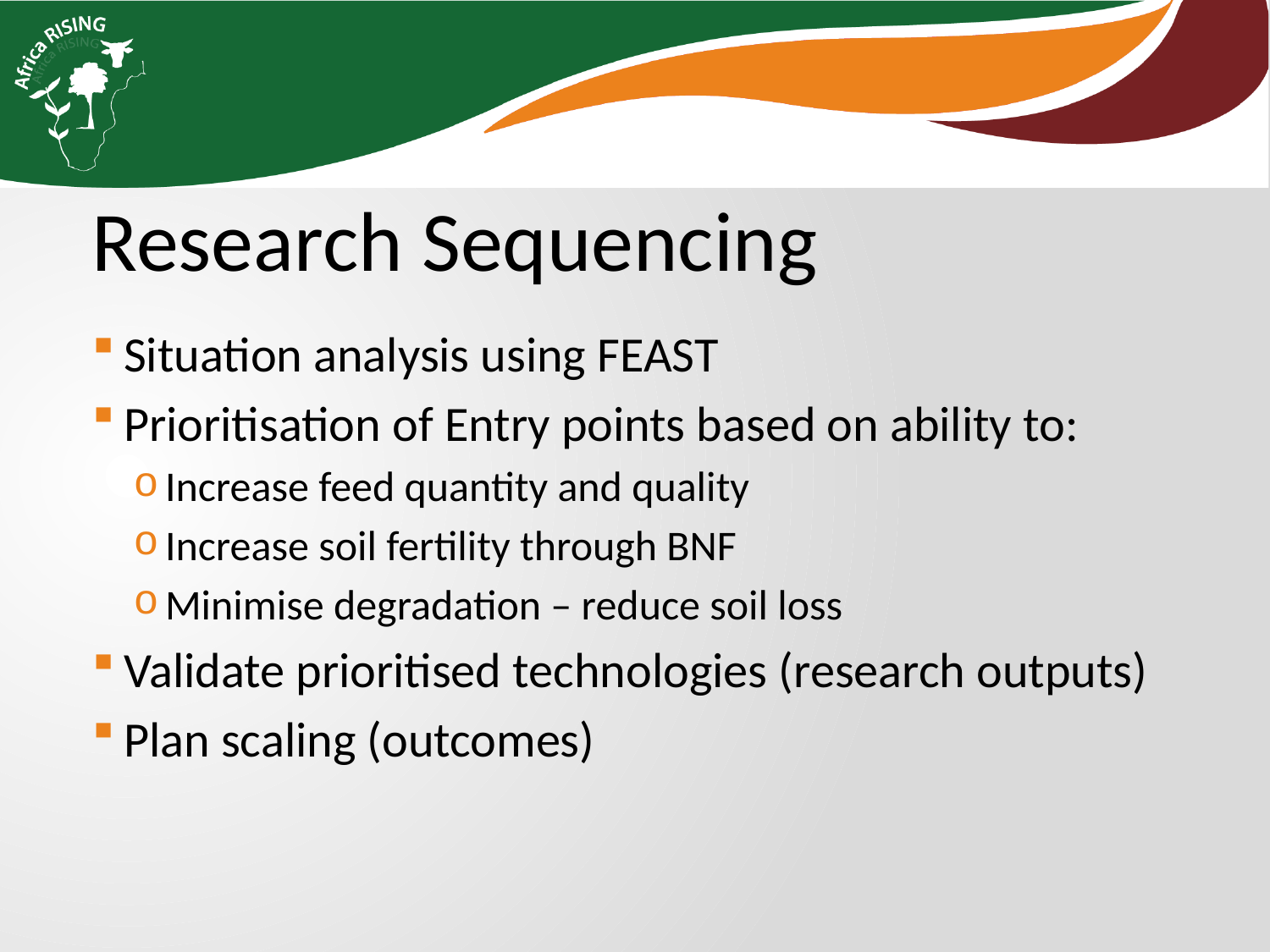

Research Sequencing
Situation analysis using FEAST
Prioritisation of Entry points based on ability to:
Increase feed quantity and quality
Increase soil fertility through BNF
Minimise degradation – reduce soil loss
Validate prioritised technologies (research outputs)
Plan scaling (outcomes)